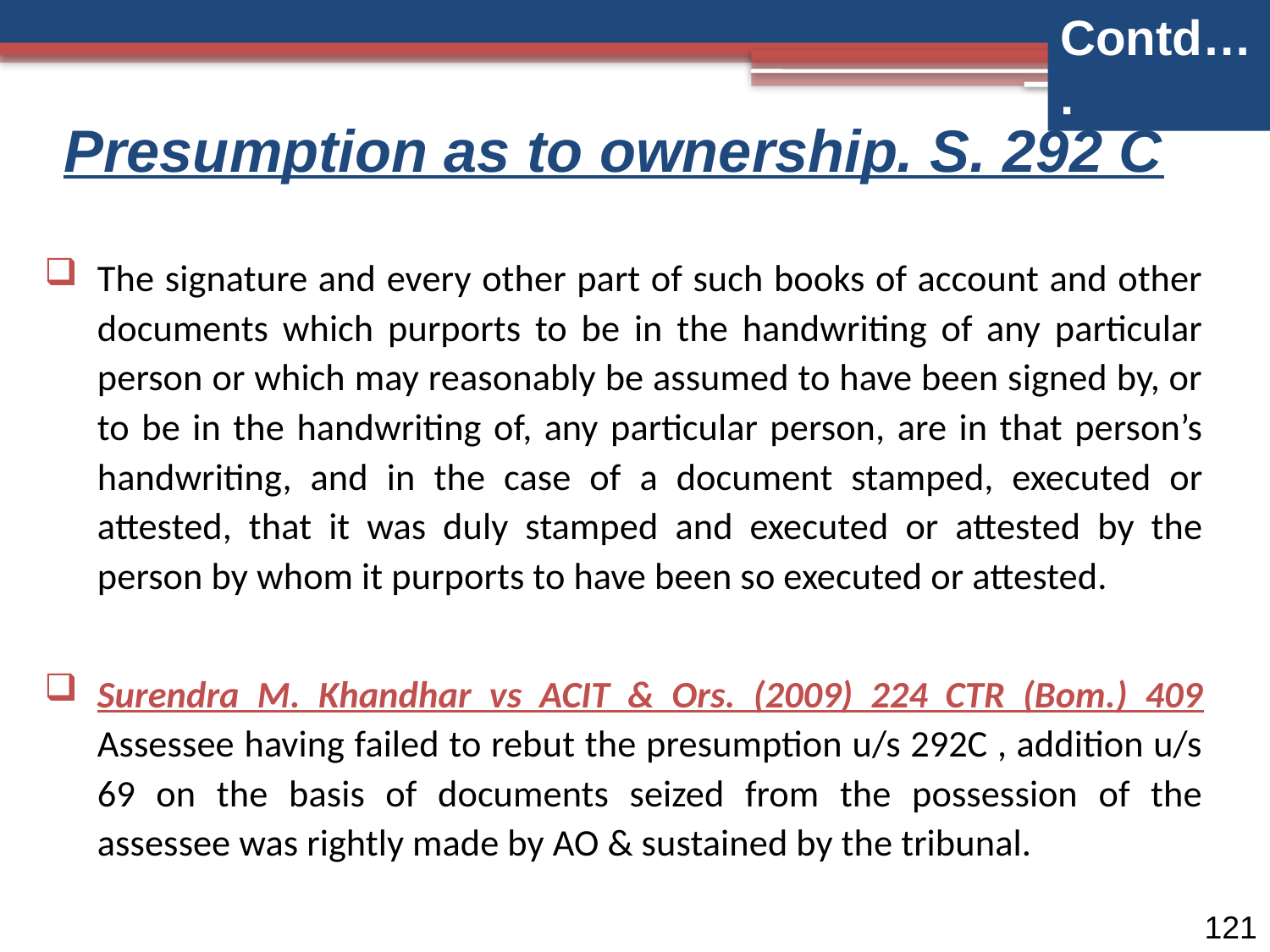

Contd….
# Presumption as to ownership. S. 292 C
The signature and every other part of such books of account and other documents which purports to be in the handwriting of any particular person or which may reasonably be assumed to have been signed by, or to be in the handwriting of, any particular person, are in that person’s handwriting, and in the case of a document stamped, executed or attested, that it was duly stamped and executed or attested by the person by whom it purports to have been so executed or attested.

Surendra M. Khandhar vs ACIT & Ors. (2009) 224 CTR (Bom.) 409 Assessee having failed to rebut the presumption u/s 292C , addition u/s 69 on the basis of documents seized from the possession of the assessee was rightly made by AO & sustained by the tribunal.
121